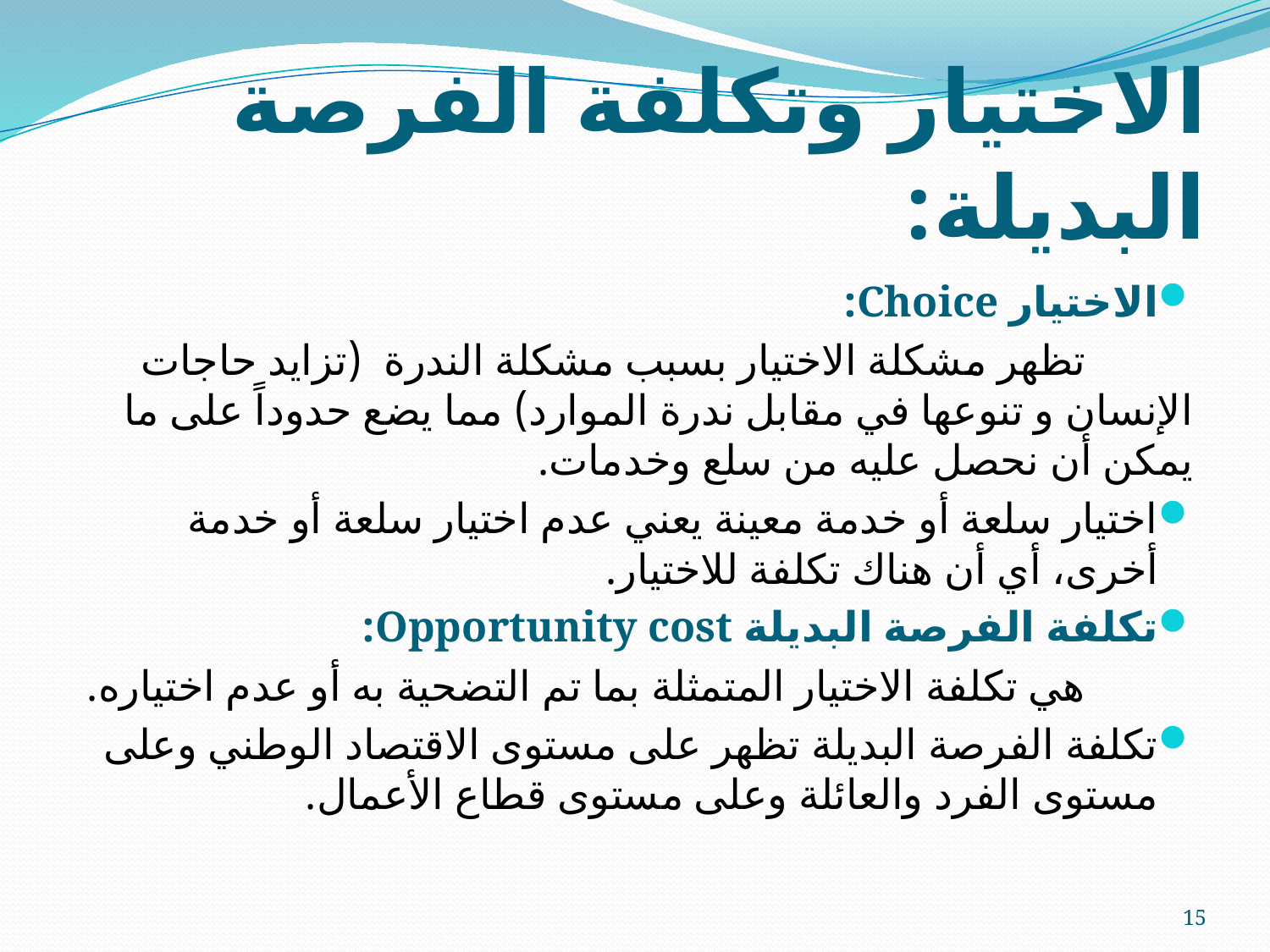

# الاختيار وتكلفة الفرصة البديلة:
الاختيار Choice:
          تظهر مشكلة الاختيار بسبب مشكلة الندرة  (تزايد حاجات الإنسان و تنوعها في مقابل ندرة الموارد) مما يضع حدوداً على ما يمكن أن نحصل عليه من سلع وخدمات.
اختيار سلعة أو خدمة معينة يعني عدم اختيار سلعة أو خدمة أخرى، أي أن هناك تكلفة للاختيار.
تكلفة الفرصة البديلة Opportunity cost:
          هي تكلفة الاختيار المتمثلة بما تم التضحية به أو عدم اختياره.
تكلفة الفرصة البديلة تظهر على مستوى الاقتصاد الوطني وعلى مستوى الفرد والعائلة وعلى مستوى قطاع الأعمال.
15